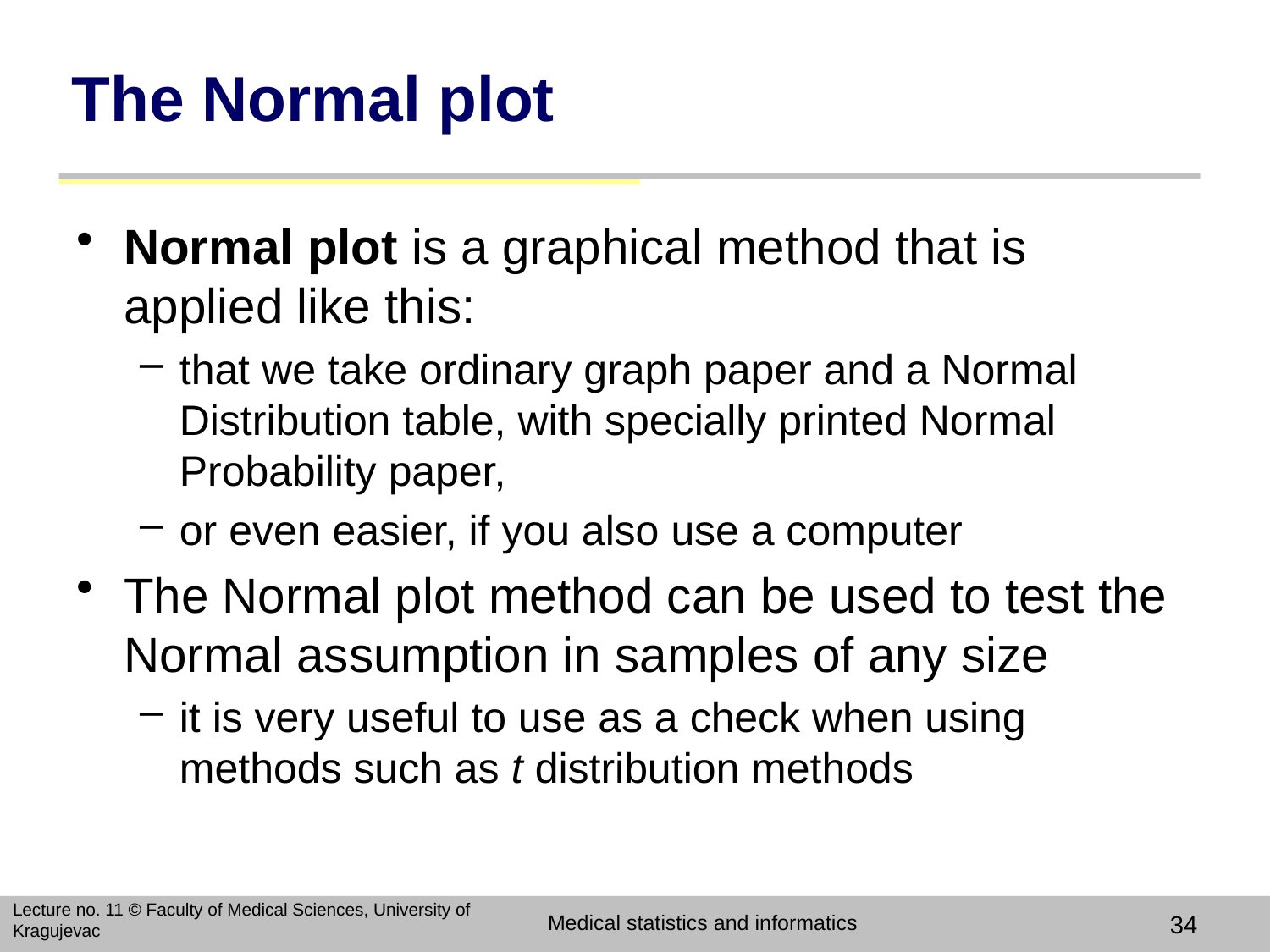

# The Normal plot
Normal plot is a graphical method that is applied like this:
that we take ordinary graph paper and a Normal Distribution table, with specially printed Normal Probability paper,
or even easier, if you also use a computer
The Normal plot method can be used to test the Normal assumption in samples of any size
it is very useful to use as a check when using methods such as t distribution methods
Lecture no. 11 © Faculty of Medical Sciences, University of Kragujevac
Medical statistics and informatics
34